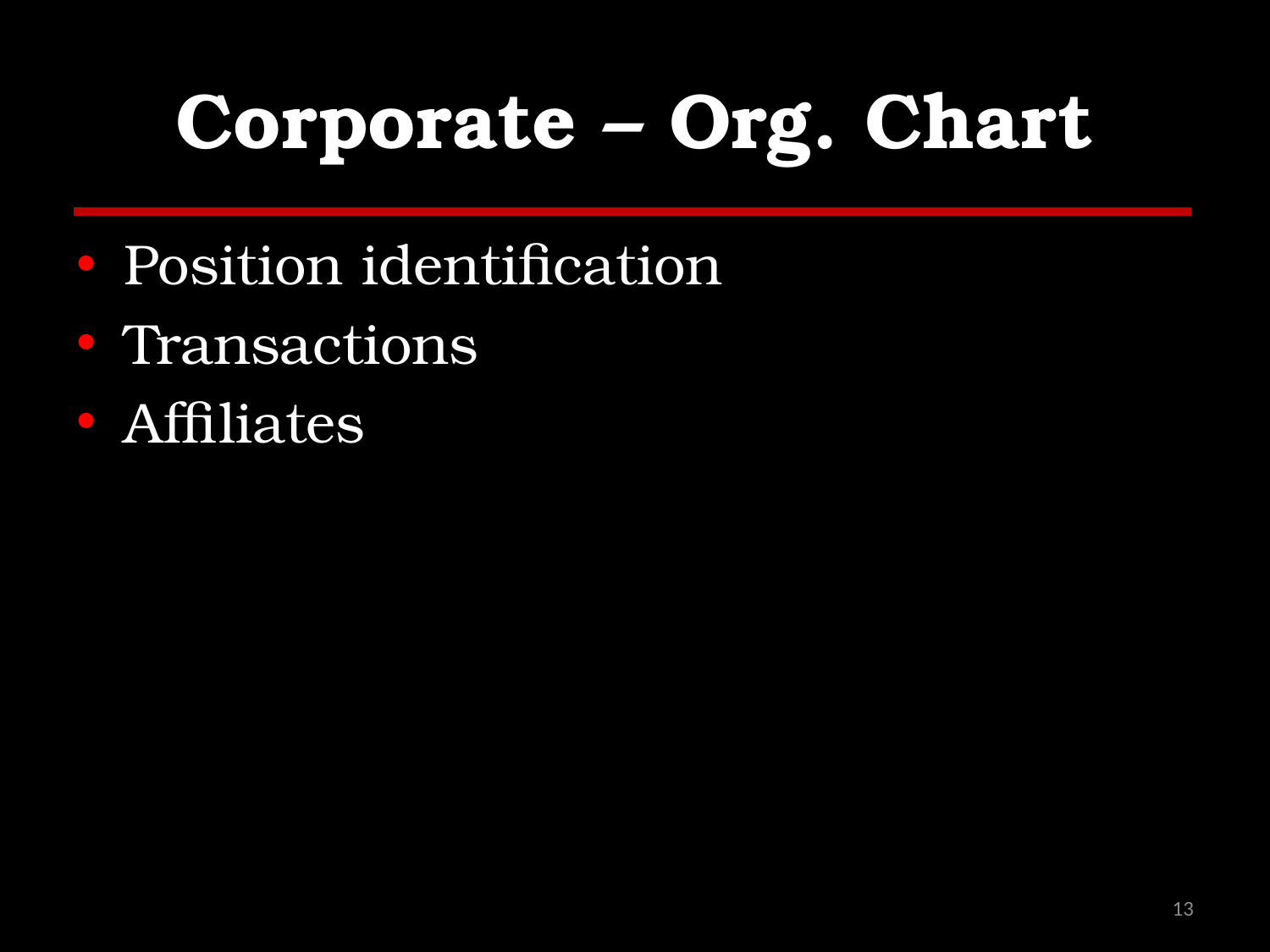

# Corporate – Org. Chart
Position identification
Transactions
Affiliates
13